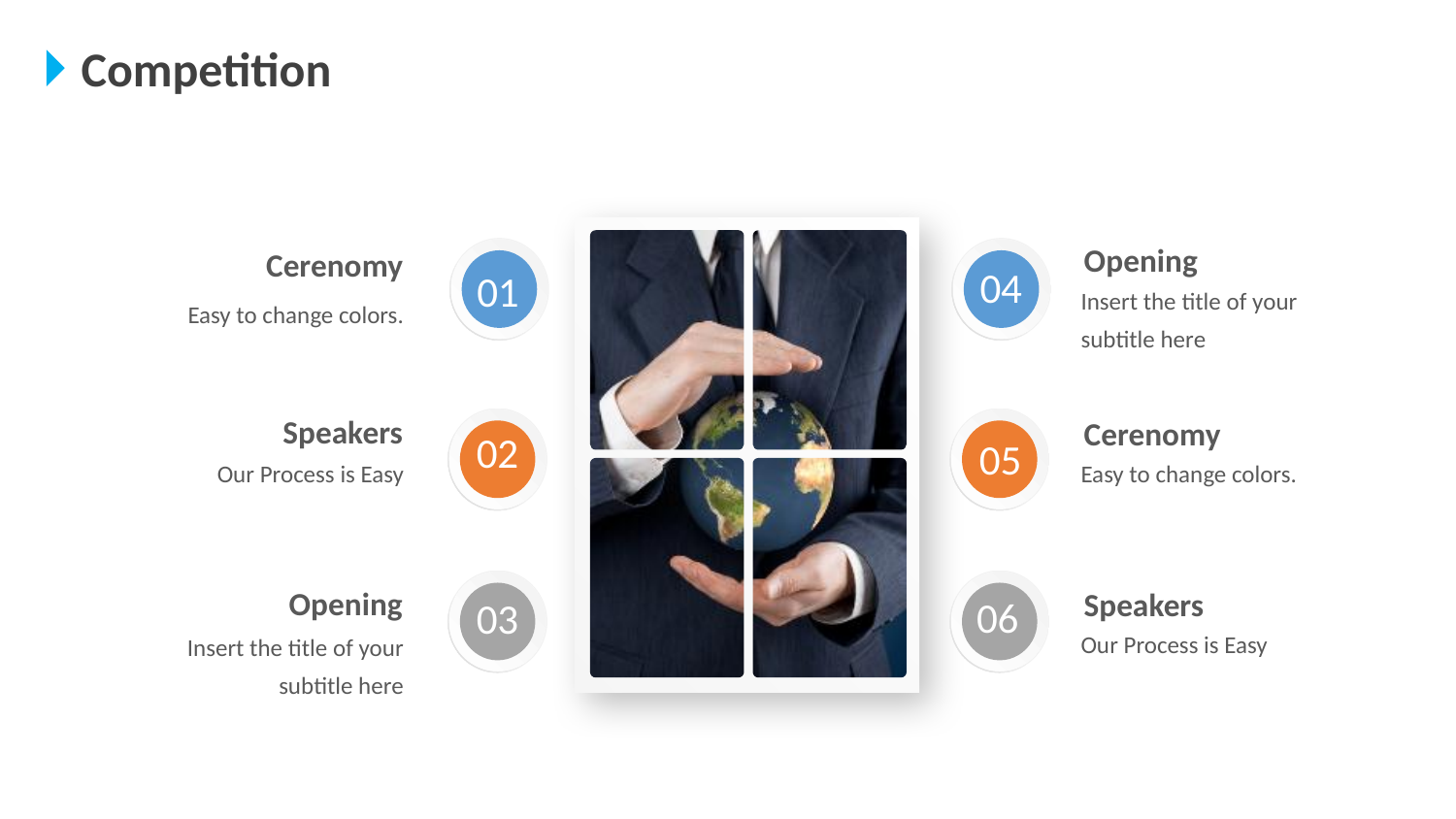

Competition

Opening
Insert the title of your subtitle here
Cerenomy
Easy to change colors.
Speakers
Our Process is Easy
Cerenomy
Easy to change colors.
Speakers
Our Process is Easy
Opening
Insert the title of your subtitle here

04
01

02

05

06
03